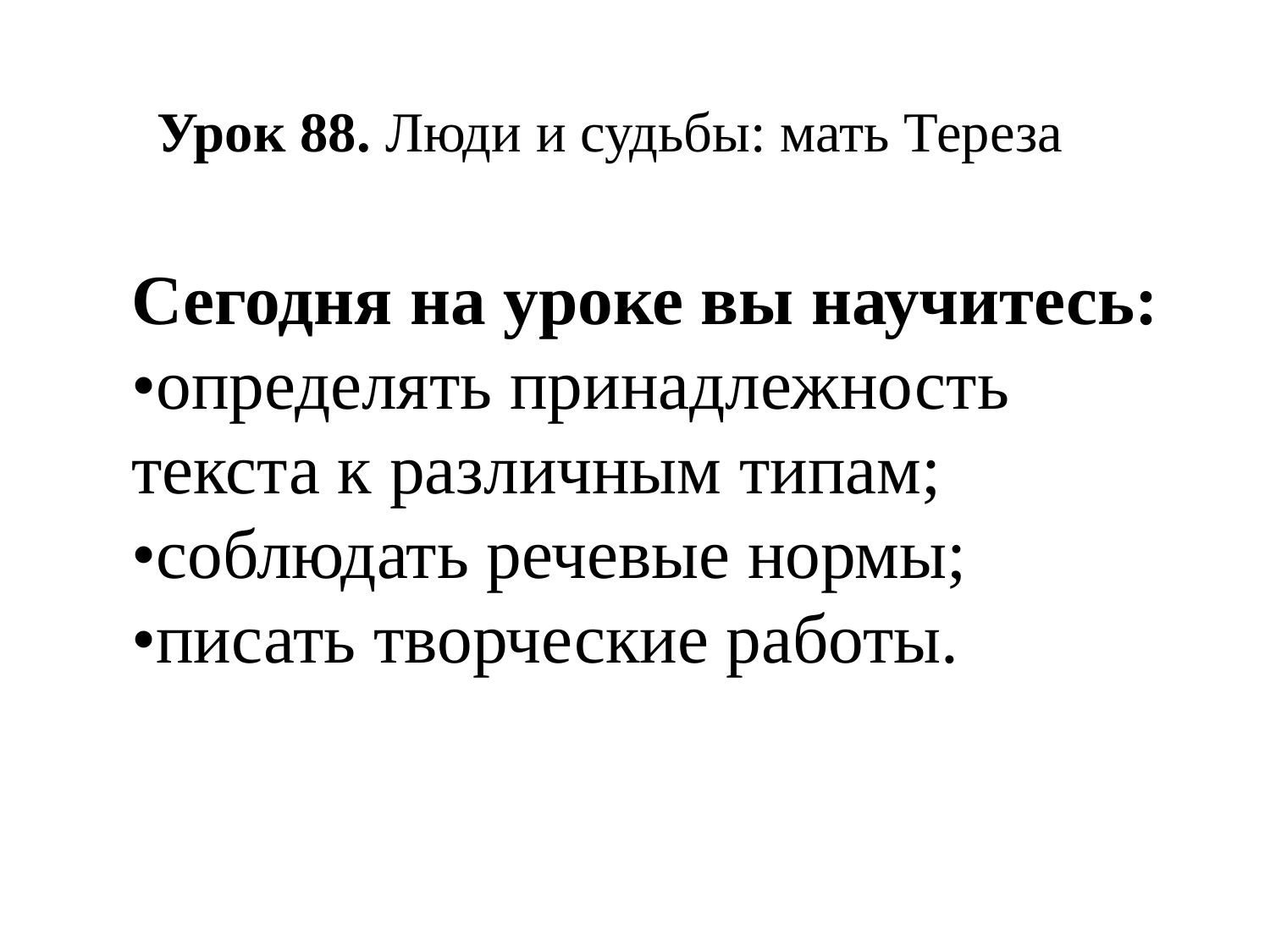

Урок 88. Люди и судьбы: мать Тереза
Сегодня на уроке вы научитесь:
•определять принадлежность текста к различным типам;
•соблюдать речевые нормы;
•писать творческие работы.